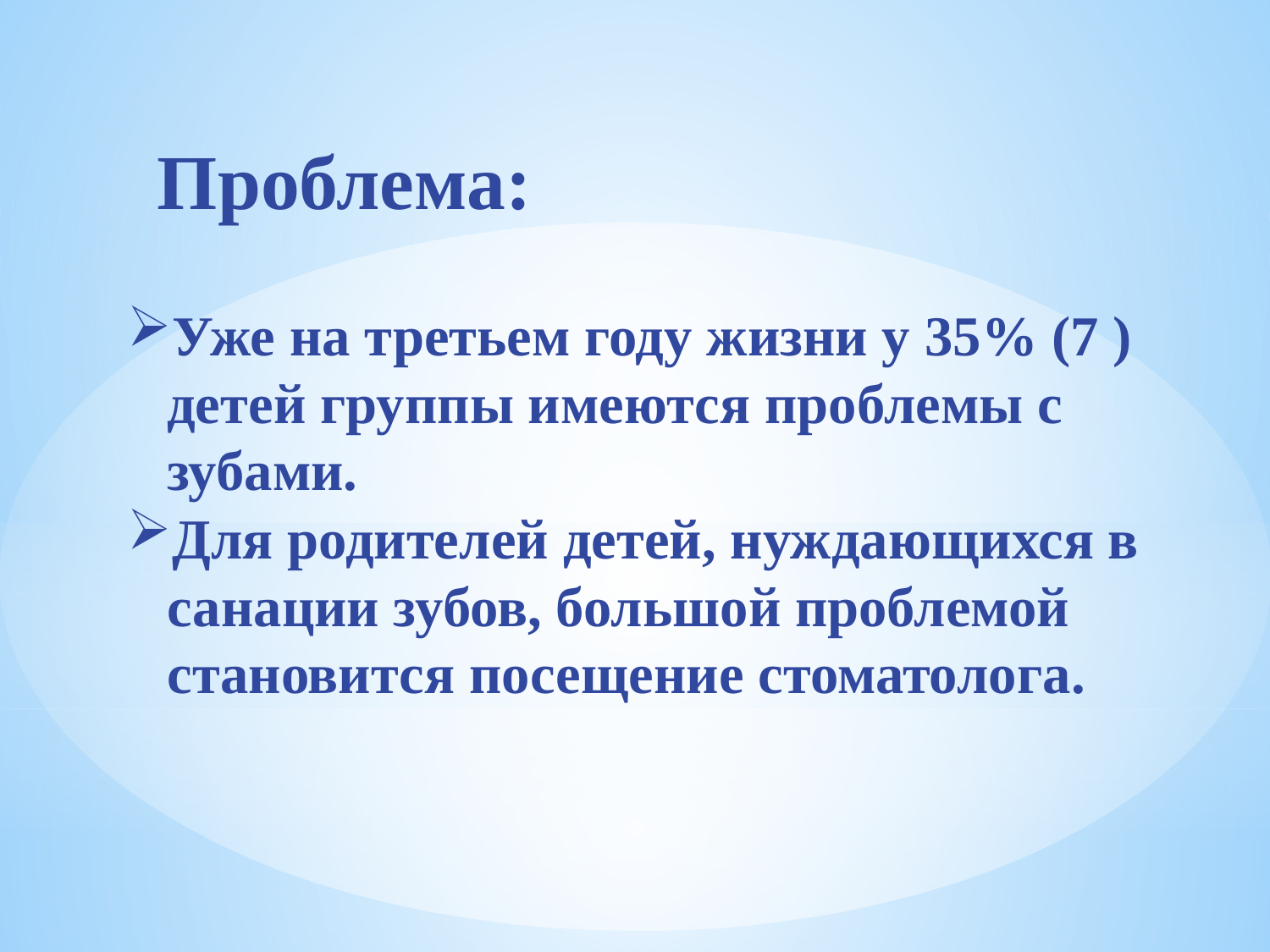

Проблема:
Уже на третьем году жизни у 35% (7 ) детей группы имеются проблемы с зубами.
Для родителей детей, нуждающихся в санации зубов, большой проблемой становится посещение стоматолога.